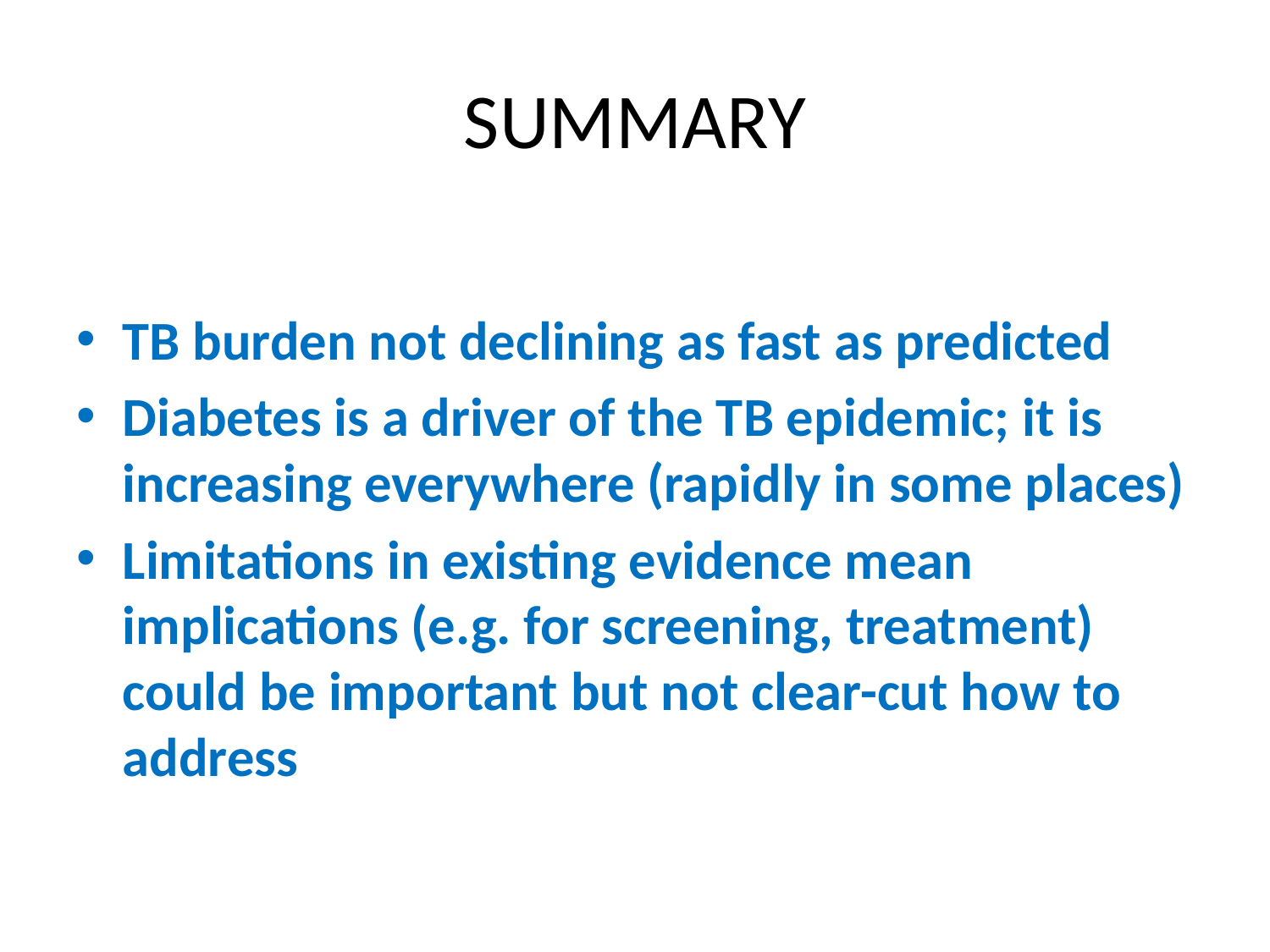

# SUMMARY

TB burden not declining as fast as predicted
Diabetes is a driver of the TB epidemic; it is increasing everywhere (rapidly in some places)
Limitations in existing evidence mean implications (e.g. for screening, treatment) could be important but not clear-cut how to address